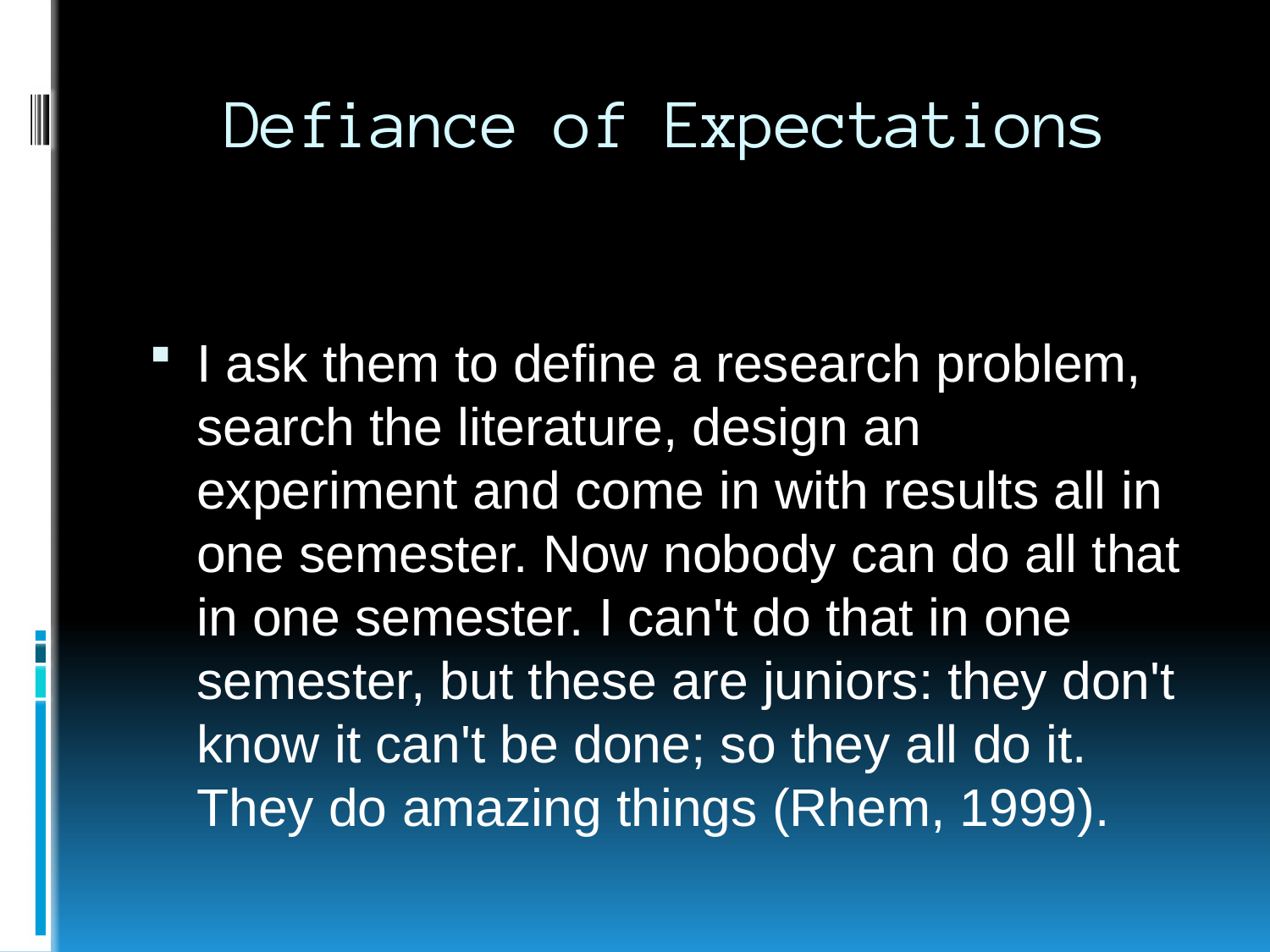

# Defiance of Expectations

I ask them to define a research problem, search the literature, design an experiment and come in with results all in one semester. Now nobody can do all that in one semester. I can't do that in one semester, but these are juniors: they don't know it can't be done; so they all do it. They do amazing things (Rhem, 1999).